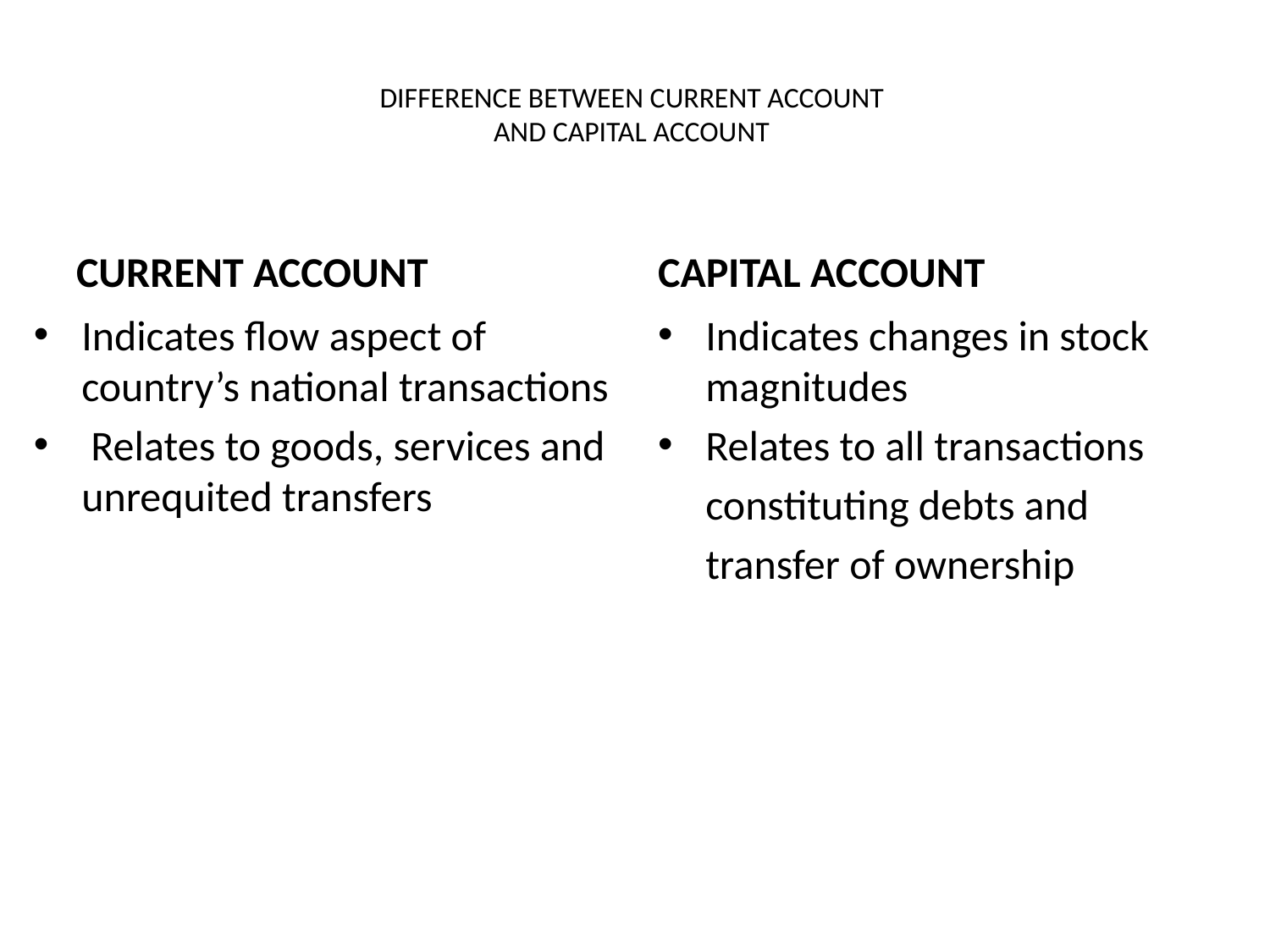

# DIFFERENCE BETWEEN CURRENT ACCOUNT AND CAPITAL ACCOUNT
CURRENT ACCOUNT
CAPITAL ACCOUNT
Indicates flow aspect of country’s national transactions
 Relates to goods, services and unrequited transfers

Indicates changes in stock magnitudes
Relates to all transactions
     constituting debts and
     transfer of ownership